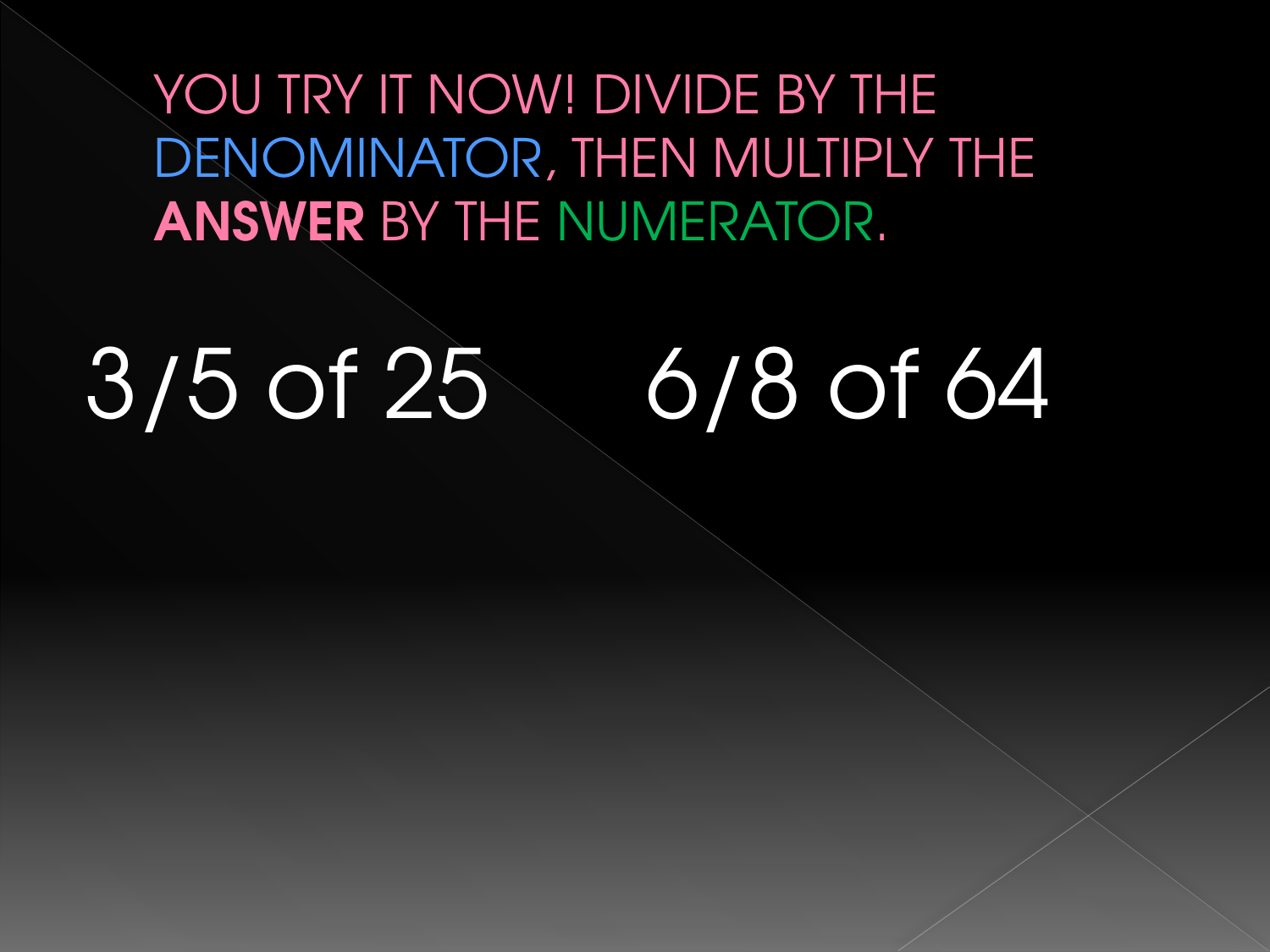

# YOU TRY IT NOW! DIVIDE BY THE DENOMINATOR, THEN MULTIPLY THE ANSWER BY THE NUMERATOR.
3/5 of 25		6/8 of 64